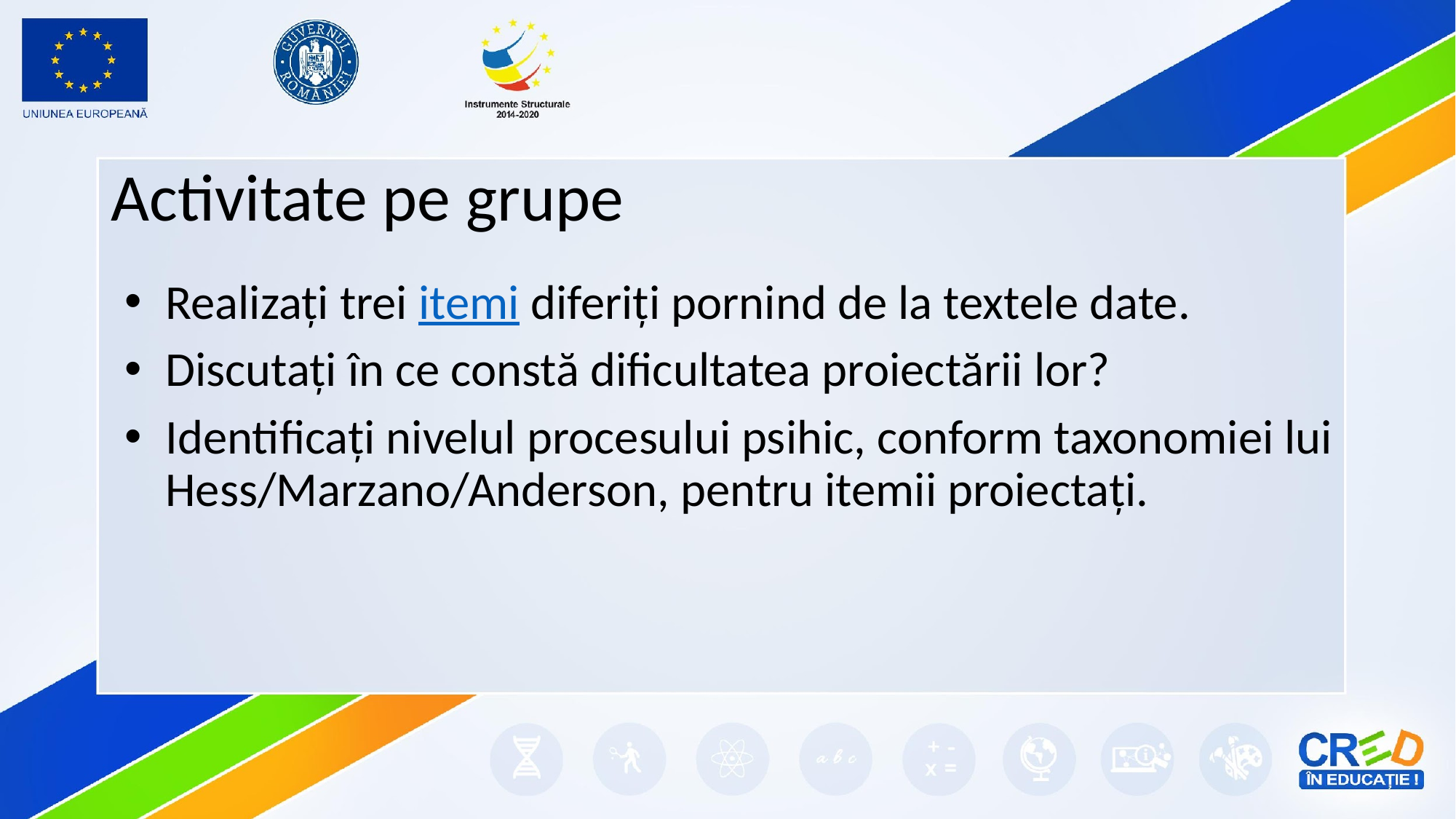

# Activitate pe grupe
Realizați trei itemi diferiți pornind de la textele date.
Discutați în ce constă dificultatea proiectării lor?
Identificați nivelul procesului psihic, conform taxonomiei lui Hess/Marzano/Anderson, pentru itemii proiectați.